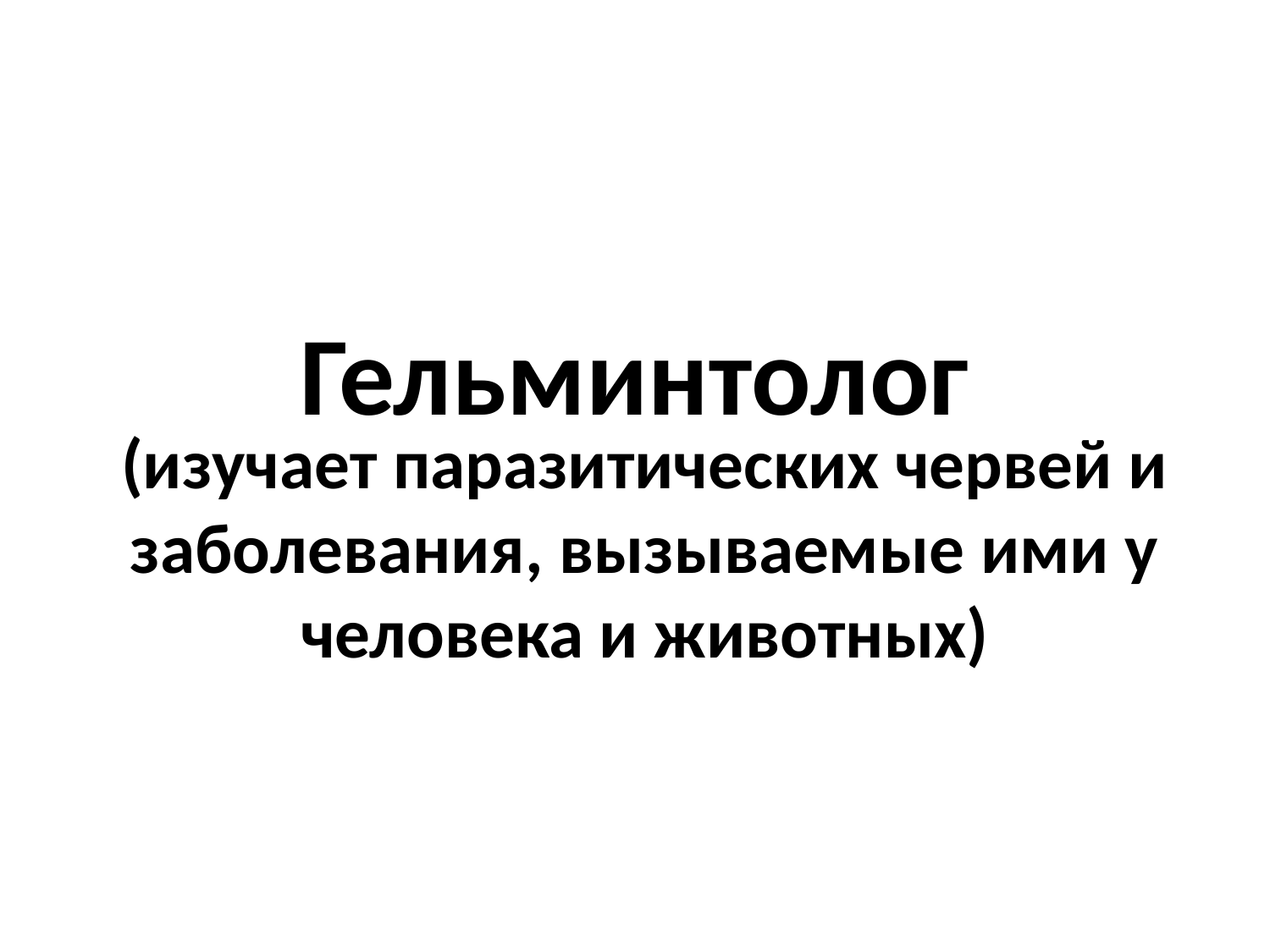

# Гельминтолог
(изучает паразитических червей и заболевания, вызываемые ими у человека и животных)